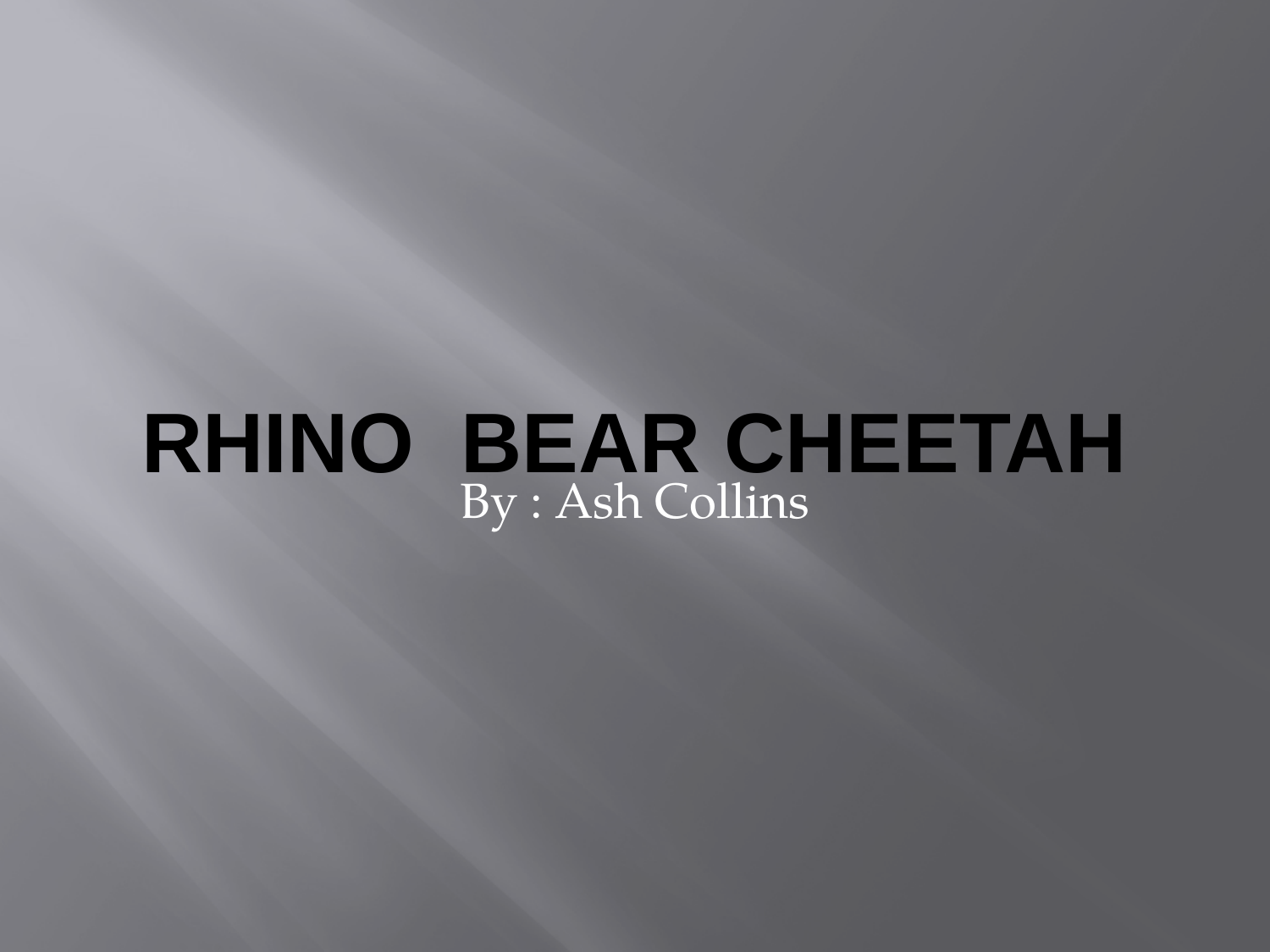

# Rhino  bear cheetah
By : Ash Collins